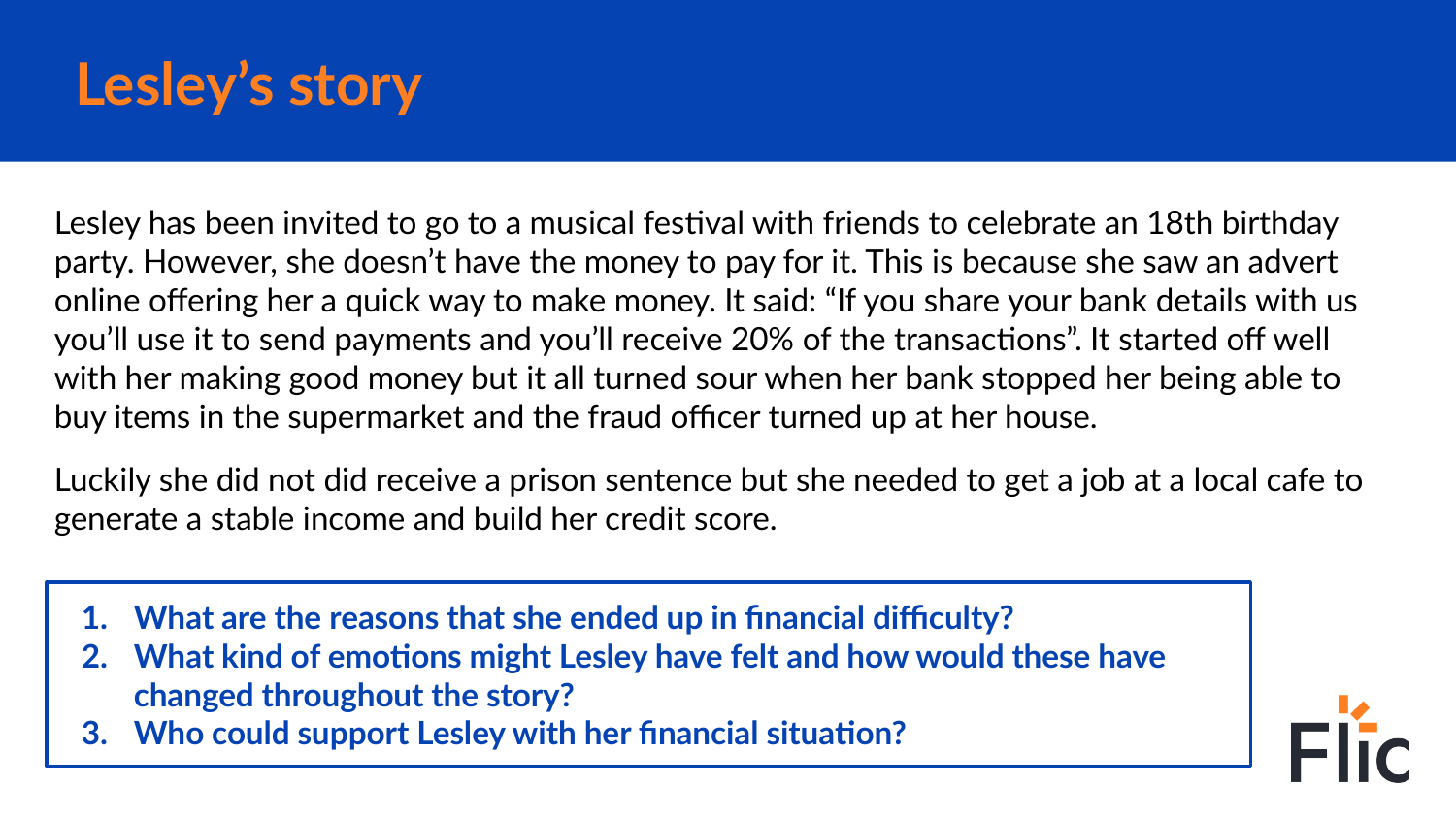

# Lesley’s story

Lesley has been invited to go to a musical festival with friends to celebrate an 18th birthday party. However, she doesn’t have the money to pay for it. This is because she saw an advert online offering her a quick way to make money. It said: “If you share your bank details with us you’ll use it to send payments and you’ll receive 20% of the transactions”. It started off well with her making good money but it all turned sour when her bank stopped her being able to buy items in the supermarket and the fraud officer turned up at her house.

Luckily she did not did receive a prison sentence but she needed to get a job at a local cafe to generate a stable income and build her credit score.
What are the reasons that she ended up in financial difficulty?
What kind of emotions might Lesley have felt and how would these have changed throughout the story?
Who could support Lesley with her financial situation?